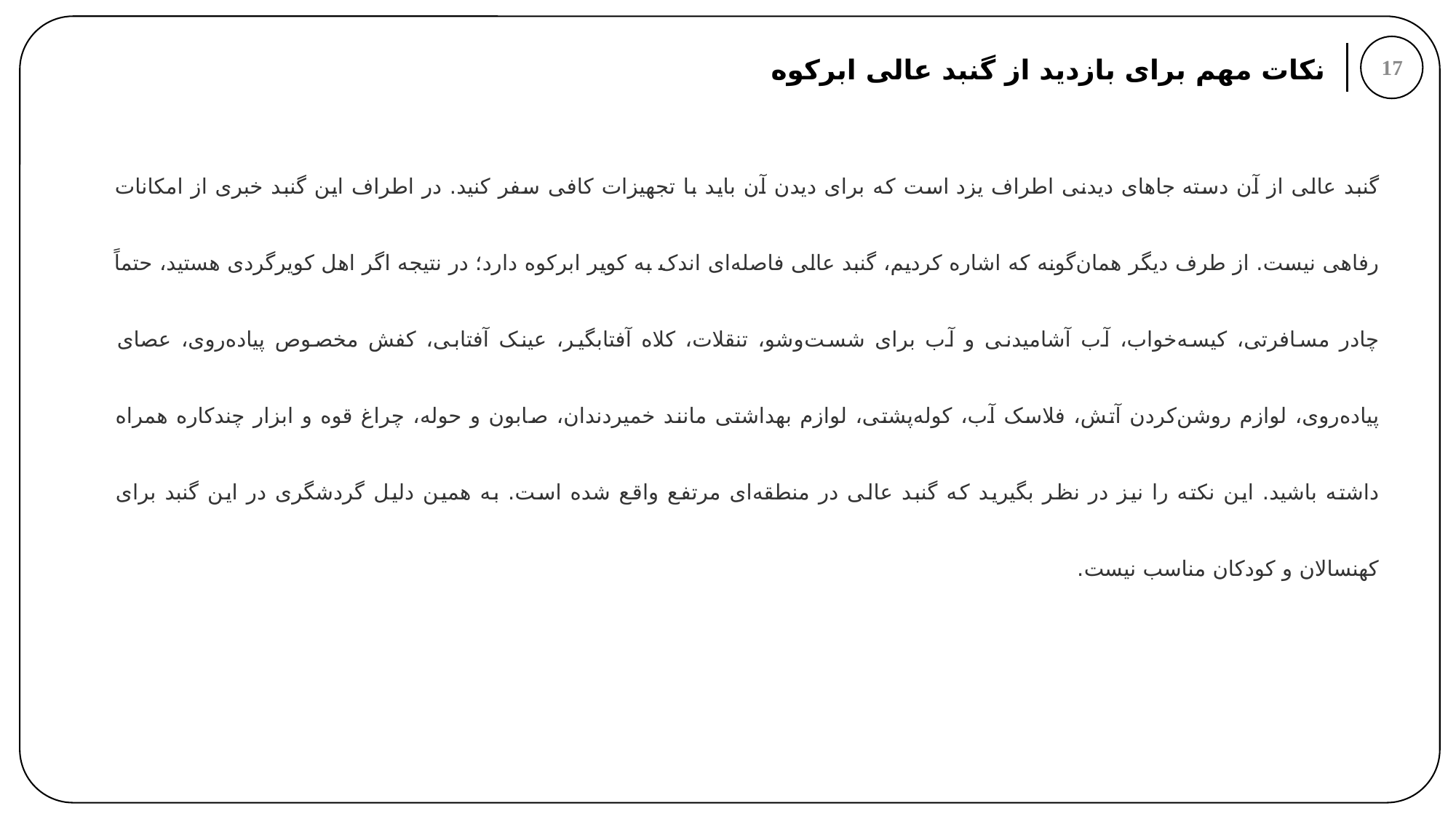

17
نکات مهم برای بازدید از گنبد عالی ابرکوه
گنبد عالی از آن دسته جاهای دیدنی اطراف یزد است که برای دیدن آن باید با تجهیزات کافی سفر کنید. در اطراف این گنبد خبری از امکانات رفاهی نیست. از طرف دیگر همان‌گونه که اشاره کردیم، گنبد عالی فاصله‌ای اندک به کویر ابرکوه دارد؛ در نتیجه اگر اهل کویرگردی هستید، حتماً‌ چادر مسافرتی، کیسه‌خواب،‌ آب آشامیدنی و آب برای شست‌وشو، تنقلات، کلاه آفتابگیر، عینک آفتابی، کفش‌ مخصوص پیاده‌روی، عصای پیاده‌روی، لوازم روشن‌کردن آتش، فلاسک آب، کوله‌پشتی، لوازم بهداشتی مانند خمیردندان، صابون و حوله، چراغ قوه و ابزار چندکاره همراه داشته باشید. این نکته را نیز در نظر بگیرید که گنبد عالی در منطقه‌ای مرتفع واقع شده است. به همین دلیل گردشگری در این گنبد برای کهنسالان و کودکان مناسب نیست.